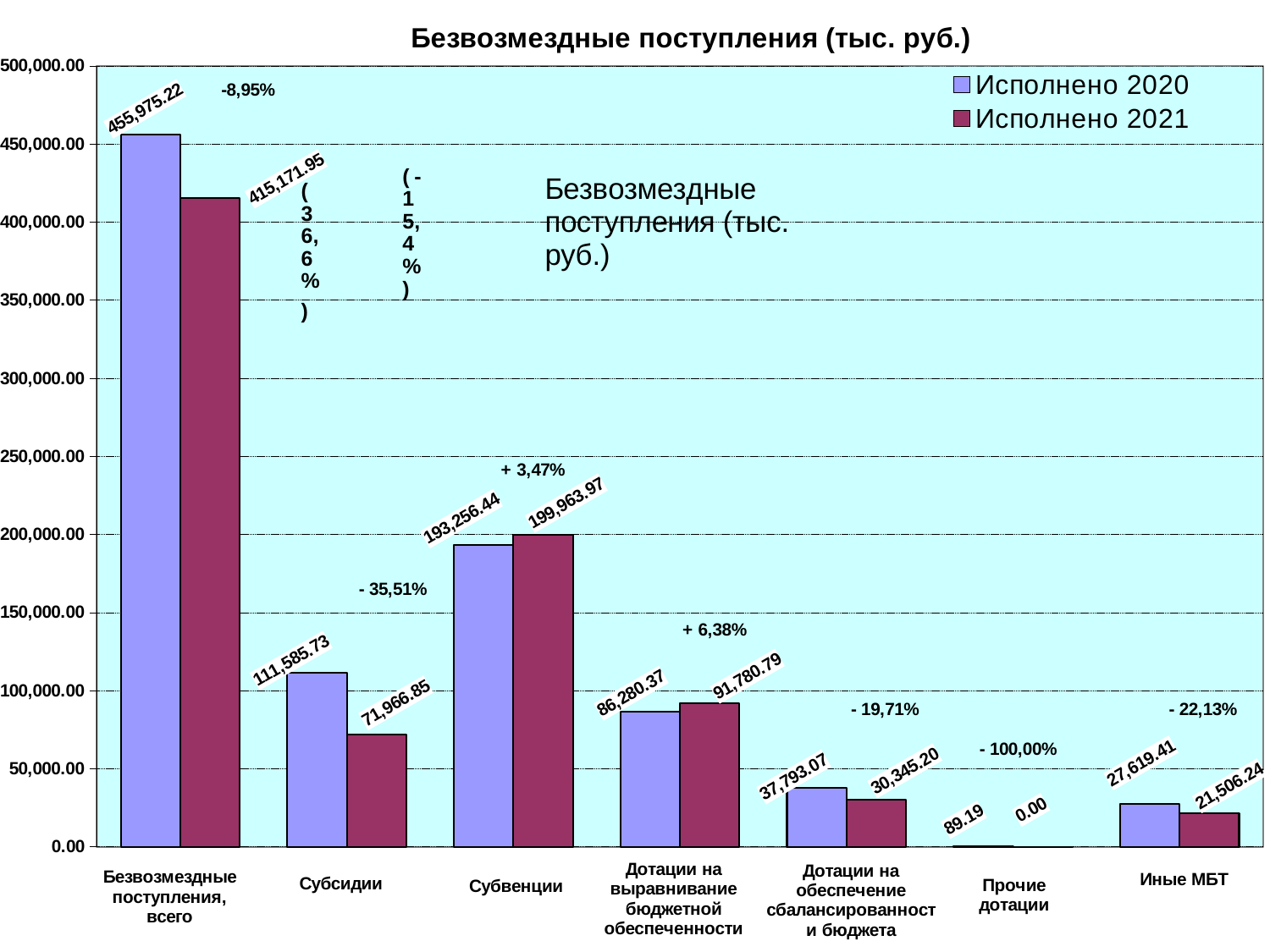

### Chart: Безвозмездные поступления (тыс. руб.)

| Category | Исполнено 2020 | Исполнено 2021 |
|---|---|---|
| Безвозмездные поступления, всего | 455975.22 | 415171.95 |
| Субсидии | 111585.73 | 71966.85 |
| Субвенции | 193256.44 | 199963.97 |
| Дотация на выравн. бюдж. обеспечен. | 86280.37 | 91780.79 |
| Дотация на обеспеч. сбаланс. бюджета | 37793.07 | 30345.2 |
| Прочие дотации | 89.19 | 0.0 |
| Иные МБТ | 27619.41 | 21506.24 |